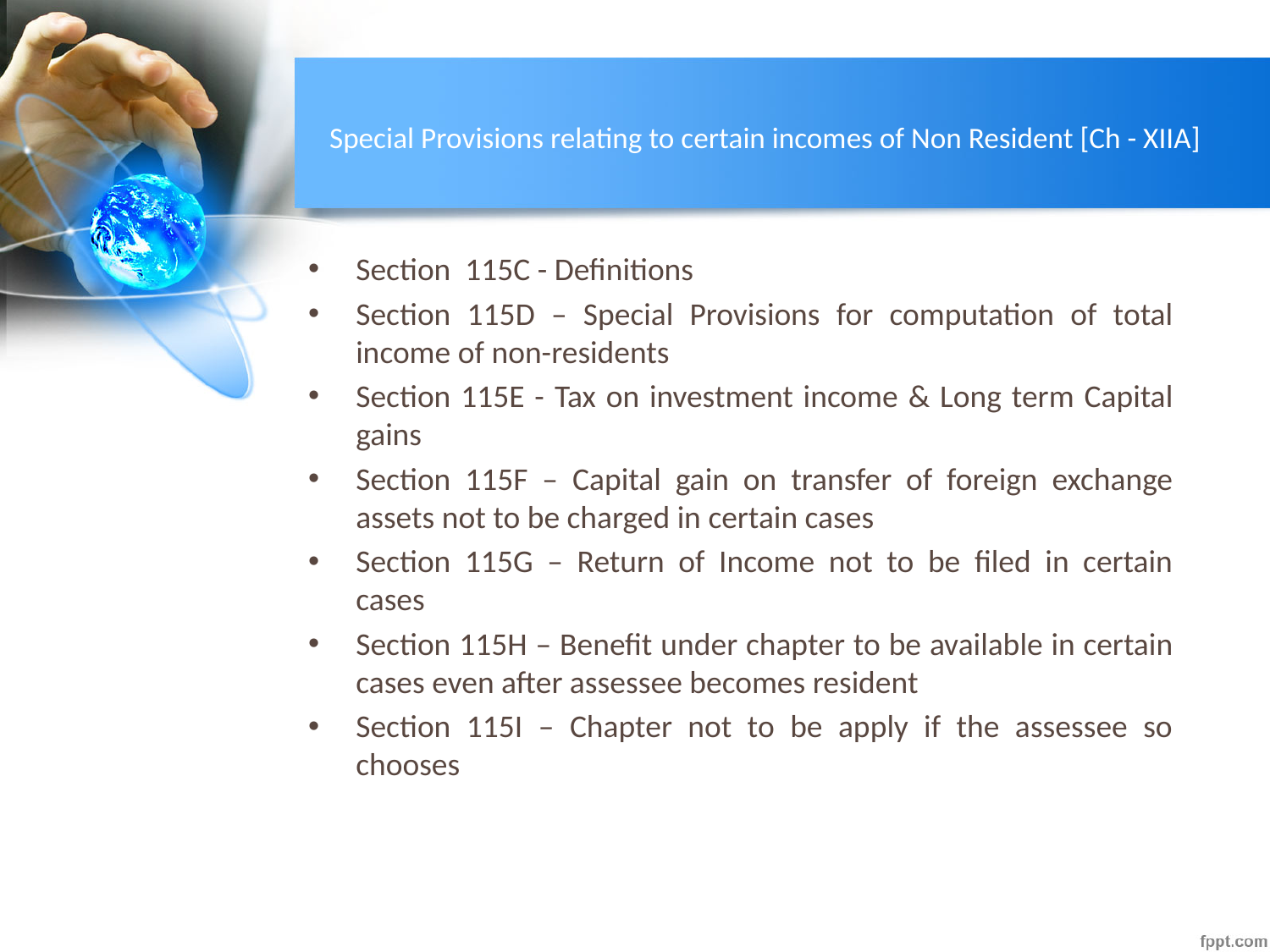

# Special Provisions relating to certain incomes of Non Resident [Ch - XIIA]
Section  115C - Definitions
Section 115D – Special Provisions for computation of total income of non-residents
Section 115E - Tax on investment income & Long term Capital gains
Section 115F – Capital gain on transfer of foreign exchange assets not to be charged in certain cases
Section 115G – Return of Income not to be filed in certain cases
Section 115H – Benefit under chapter to be available in certain cases even after assessee becomes resident
Section 115I – Chapter not to be apply if the assessee so chooses